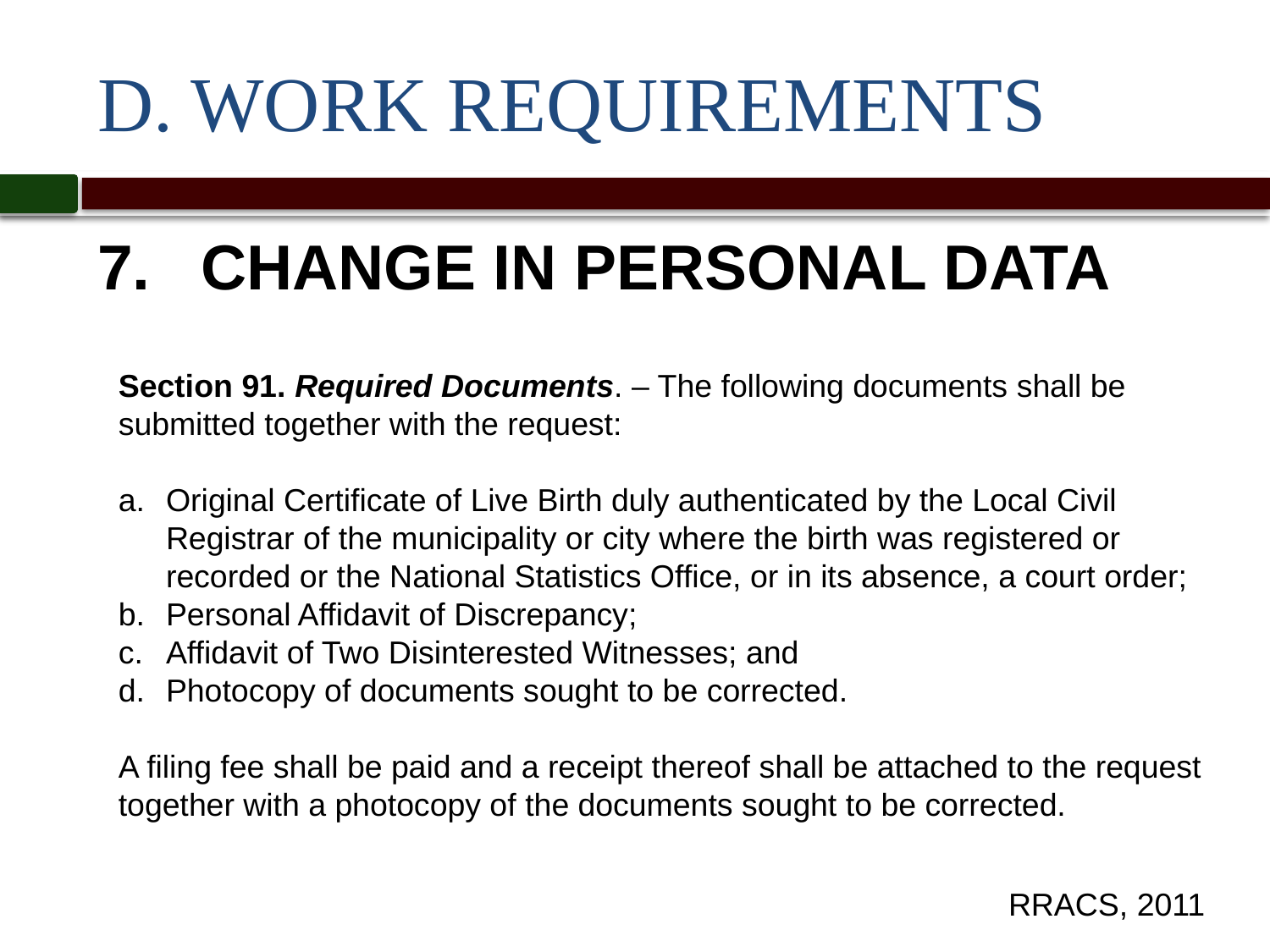

# D. WORK REQUIREMENTS
CHANGE IN PERSONAL DATA
Section 91. Required Documents. – The following documents shall be
submitted together with the request:

Original Certificate of Live Birth duly authenticated by the Local Civil Registrar of the municipality or city where the birth was registered or recorded or the National Statistics Office, or in its absence, a court order;
Personal Affidavit of Discrepancy;
Affidavit of Two Disinterested Witnesses; and
Photocopy of documents sought to be corrected.

A filing fee shall be paid and a receipt thereof shall be attached to the request
together with a photocopy of the documents sought to be corrected.
RRACS, 2011